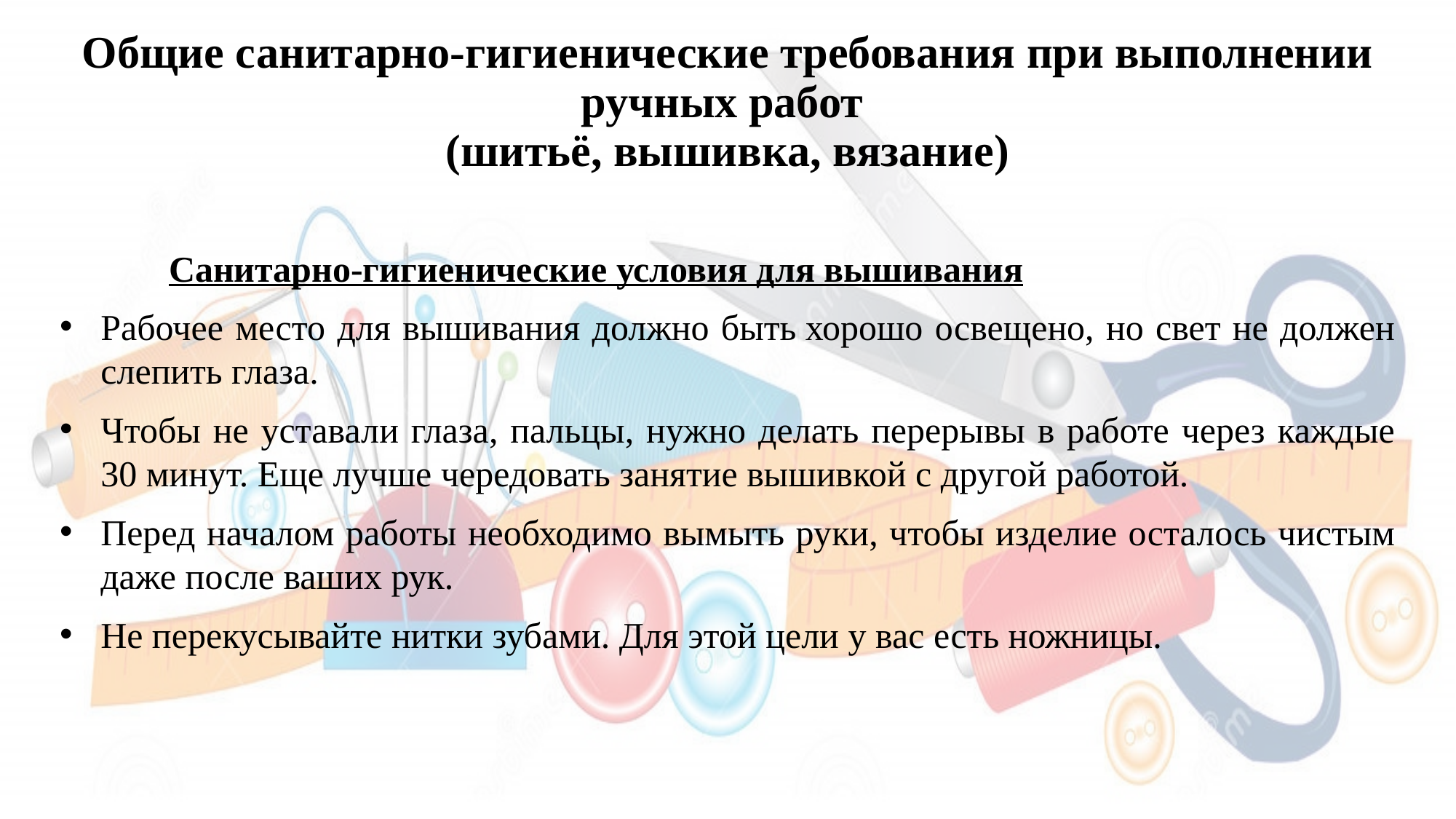

# Общие санитарно-гигиенические требования при выполнении ручных работ (шитьё, вышивка, вязание)
	Санитарно-гигиенические условия для вышивания
Рабочее место для вышивания должно быть хорошо освещено, но свет не должен слепить глаза.
Чтобы не уставали глаза, пальцы, нужно делать перерывы в работе через каждые 30 минут. Еще лучше чередовать занятие вышивкой с другой работой.
Перед началом работы необходимо вымыть ру­ки, чтобы изделие осталось чистым даже после ваших рук.
Не перекусывайте нитки зубами. Для этой цели у вас есть ножницы.